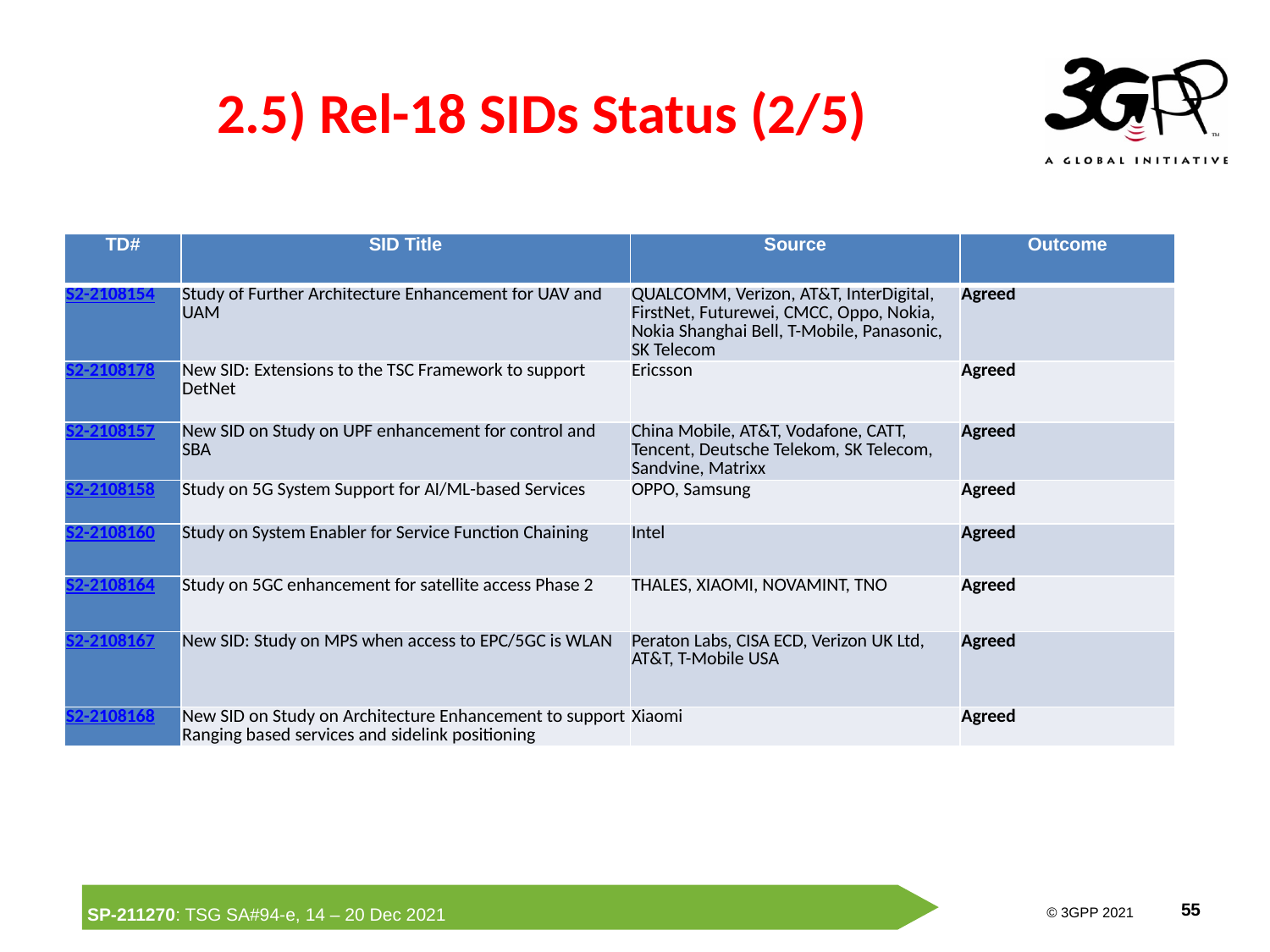

# 2.5) Rel-18 SIDs Status (2/5)
| TD# | SID Title | Source | Outcome |
| --- | --- | --- | --- |
| S2-2108154 | Study of Further Architecture Enhancement for UAV and UAM | QUALCOMM, Verizon, AT&T, InterDigital, FirstNet, Futurewei, CMCC, Oppo, Nokia, Nokia Shanghai Bell, T-Mobile, Panasonic, SK Telecom | Agreed |
| S2-2108178 | New SID: Extensions to the TSC Framework to support DetNet | Ericsson | Agreed |
| S2-2108157 | New SID on Study on UPF enhancement for control and SBA | China Mobile, AT&T, Vodafone, CATT, Tencent, Deutsche Telekom, SK Telecom, Sandvine, Matrixx | Agreed |
| S2-2108158 | Study on 5G System Support for AI/ML-based Services | OPPO, Samsung | Agreed |
| S2-2108160 | Study on System Enabler for Service Function Chaining | Intel | Agreed |
| S2-2108164 | Study on 5GC enhancement for satellite access Phase 2 | THALES, XIAOMI, NOVAMINT, TNO | Agreed |
| S2-2108167 | New SID: Study on MPS when access to EPC/5GC is WLAN | Peraton Labs, CISA ECD, Verizon UK Ltd, AT&T, T-Mobile USA | Agreed |
| S2-2108168 | New SID on Study on Architecture Enhancement to support Ranging based services and sidelink positioning | Xiaomi | Agreed |